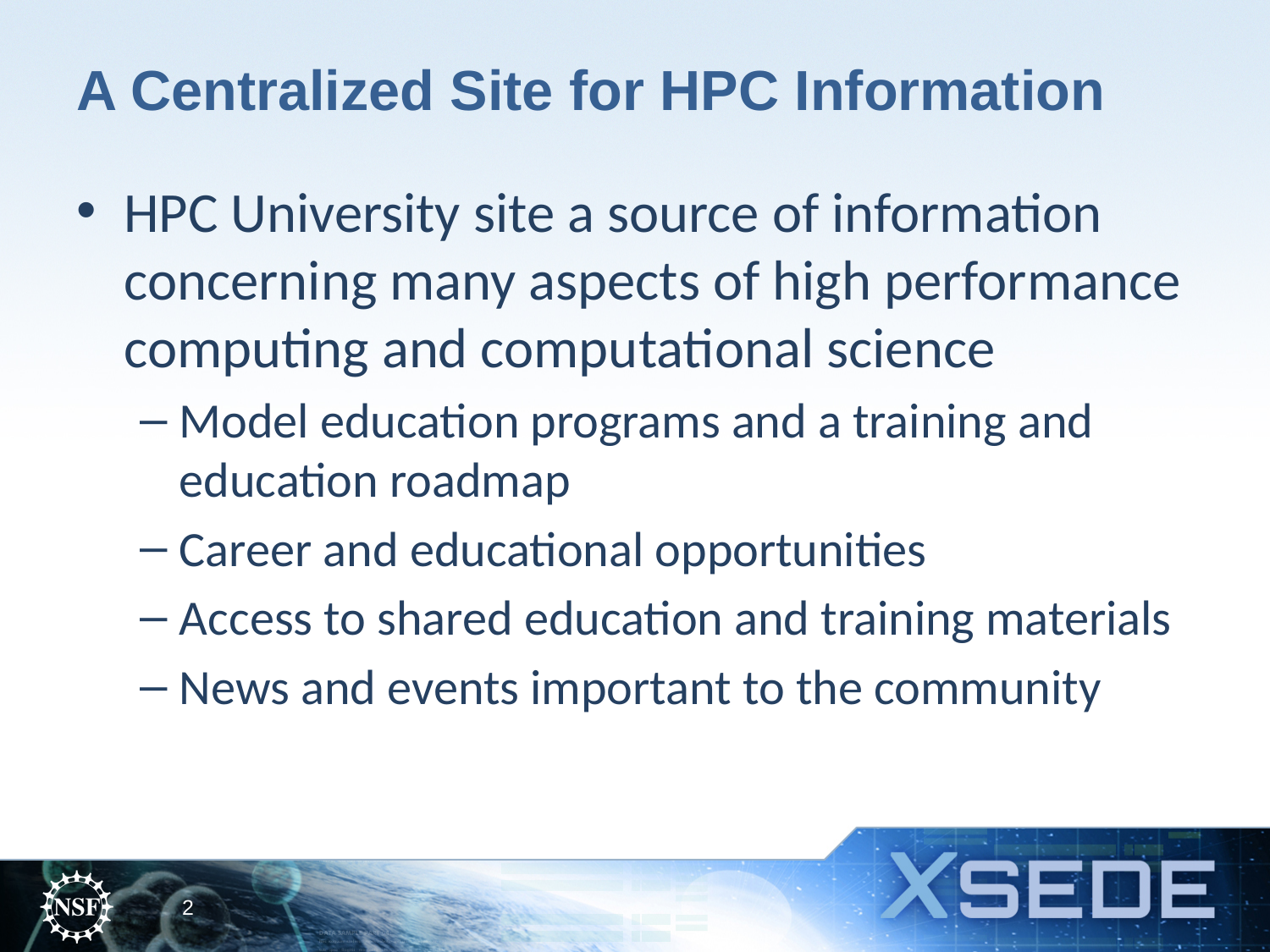

# A Centralized Site for HPC Information
HPC University site a source of information concerning many aspects of high performance computing and computational science
Model education programs and a training and education roadmap
Career and educational opportunities
Access to shared education and training materials
News and events important to the community
2